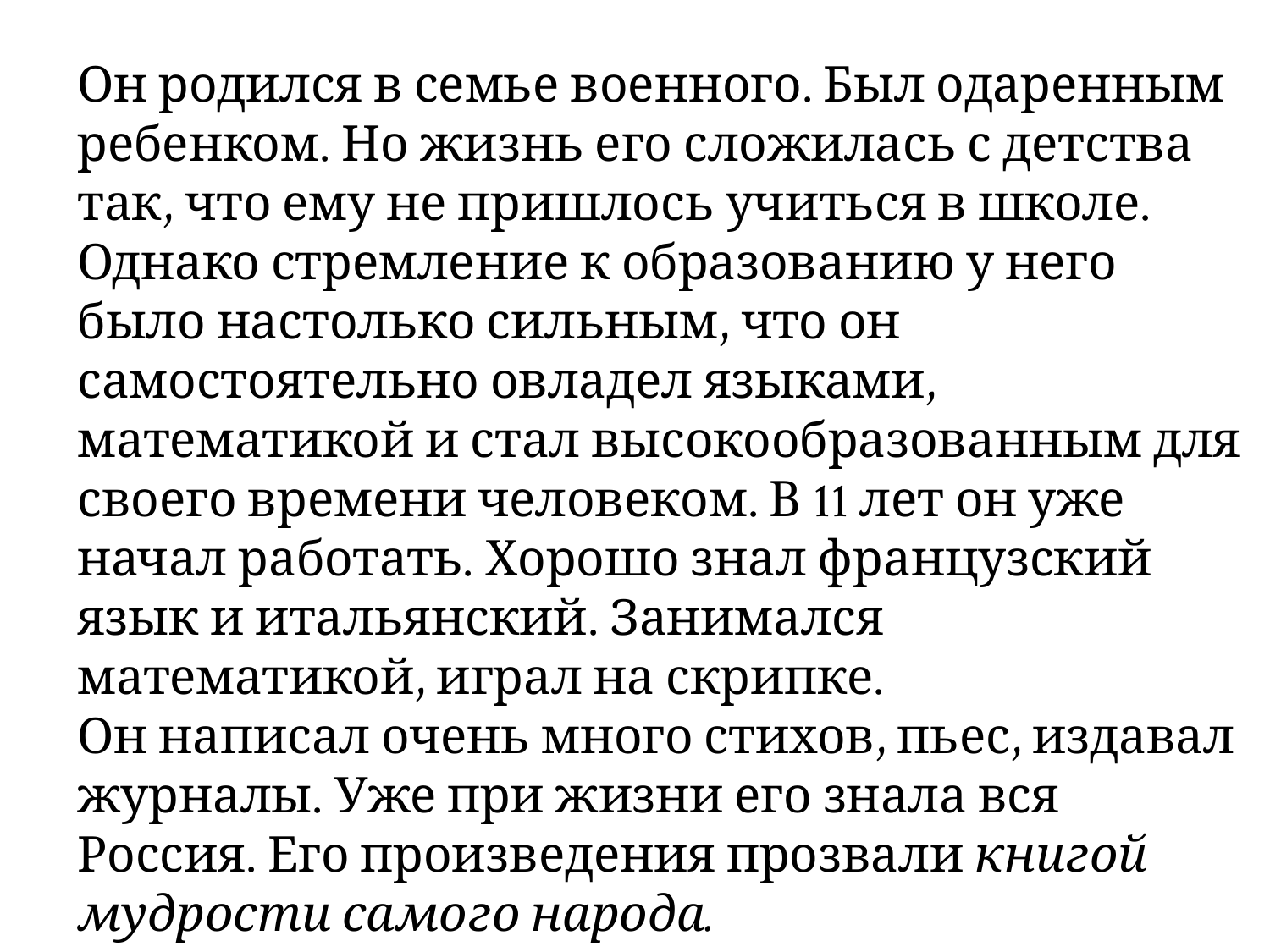

Он родился в семье военного. Был одаренным ребенком. Но жизнь его сложилась с детства так, что ему не пришлось учиться в школе. Однако стремление к образованию у него было настолько сильным, что он самостоятельно овладел языками, математикой и стал высокообразованным для своего времени человеком. В 11 лет он уже начал работать. Хорошо знал французский язык и итальянский. Занимался математикой, играл на скрипке.
Он написал очень много стихов, пьес, издавал журналы. Уже при жизни его знала вся Россия. Его произведения прозвали книгой мудрости самого народа.